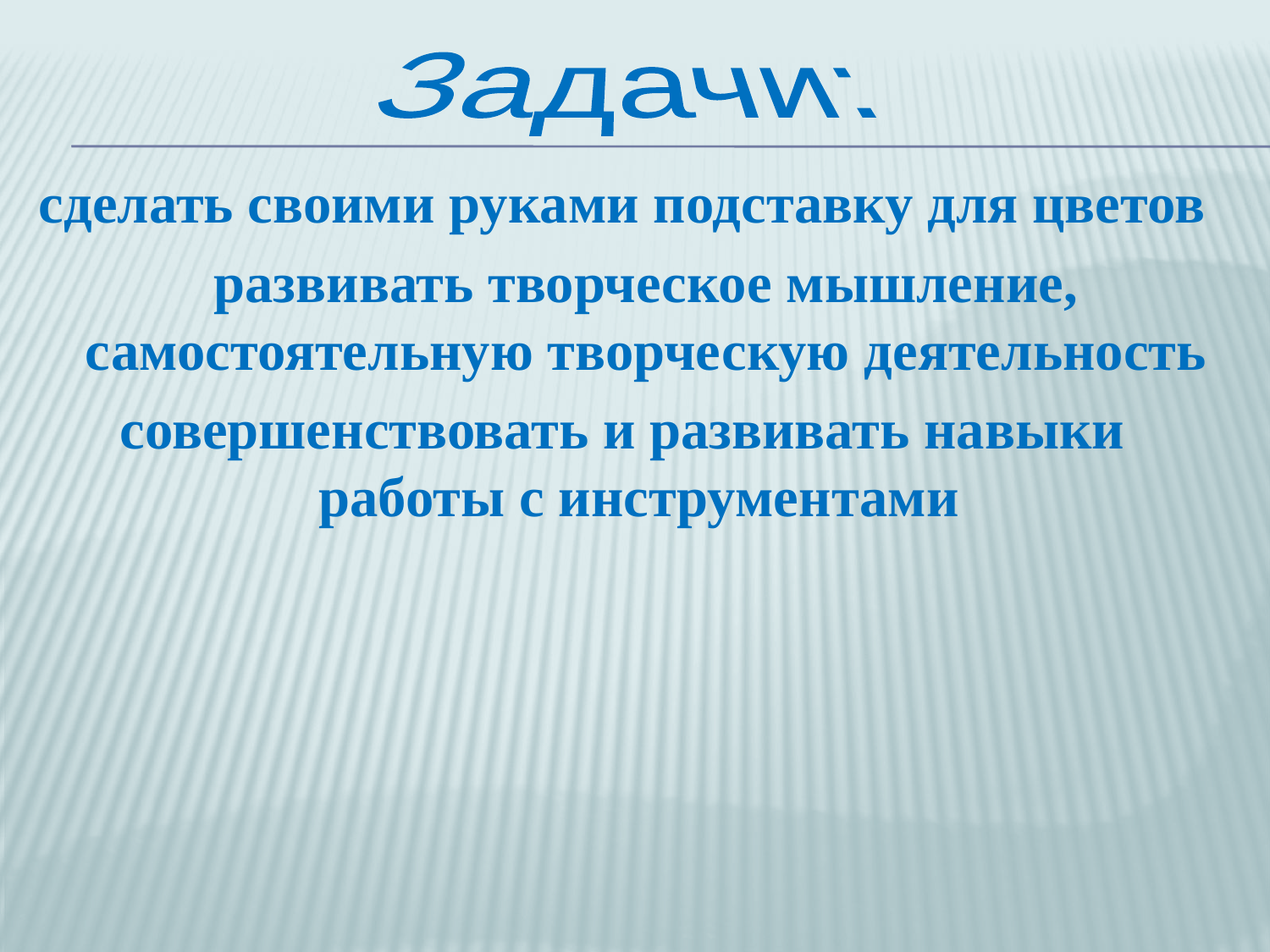

Задачи:
сделать своими руками подставку для цветов
   развивать творческое мышление, самостоятельную творческую деятельность
совершенствовать и развивать навыки работы с инструментами